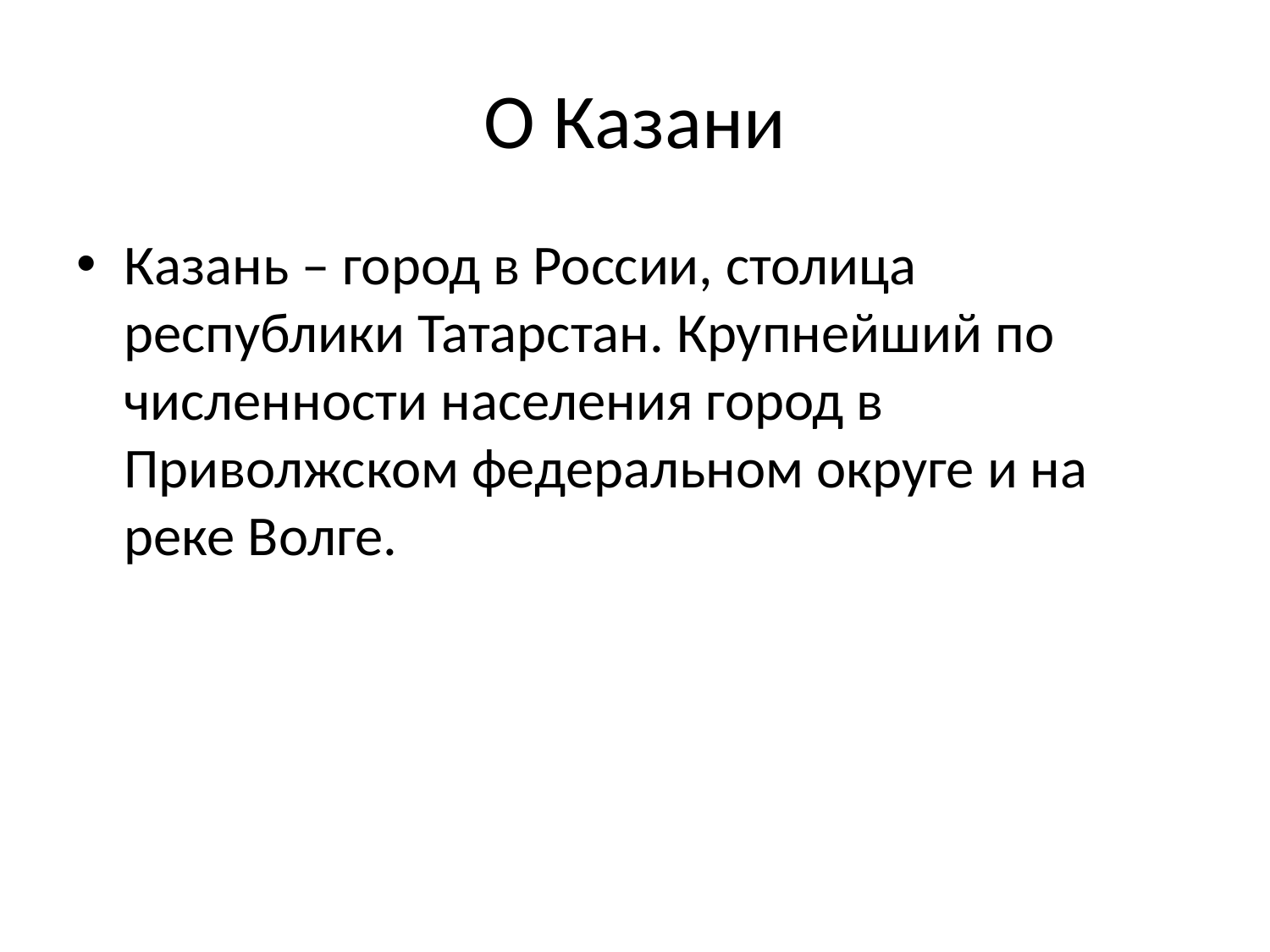

# О Казани
Казань – город в России, столица республики Татарстан. Крупнейший по численности населения город в Приволжском федеральном округе и на реке Волге.